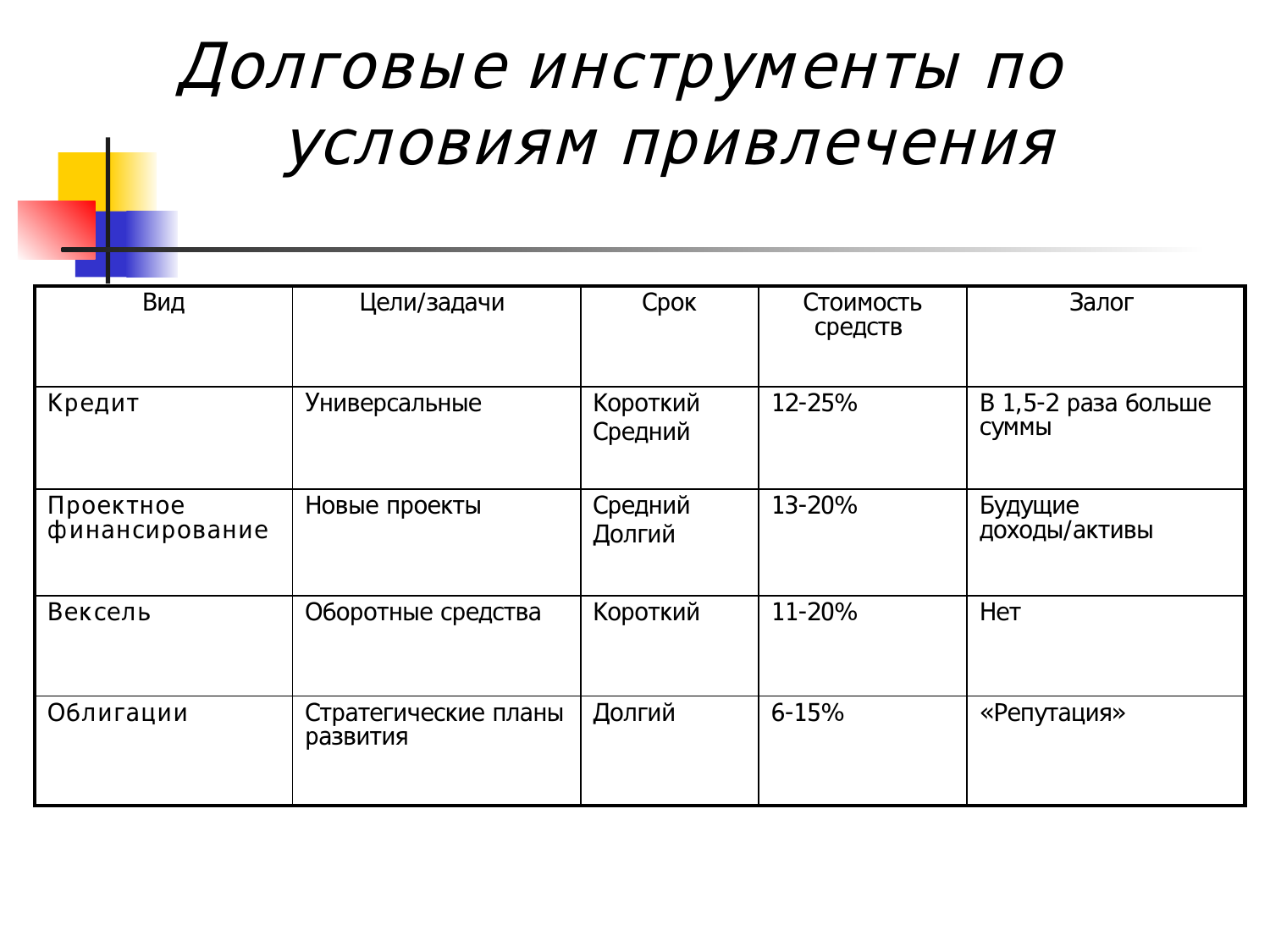

Долговые инструменты по условиям привлечения
| Вид | Цели/задачи | Срок | Стоимость средств | Залог |
| --- | --- | --- | --- | --- |
| Кредит | Универсальные | Короткий Средний | 12-25% | В 1,5-2 раза больше суммы |
| Проектное финансирование | Новые проекты | Средний Долгий | 13-20% | Будущие доходы/активы |
| Вексель | Оборотные средства | Короткий | 11-20% | Нет |
| Облигации | Стратегические планы развития | Долгий | 6-15% | «Репутация» |